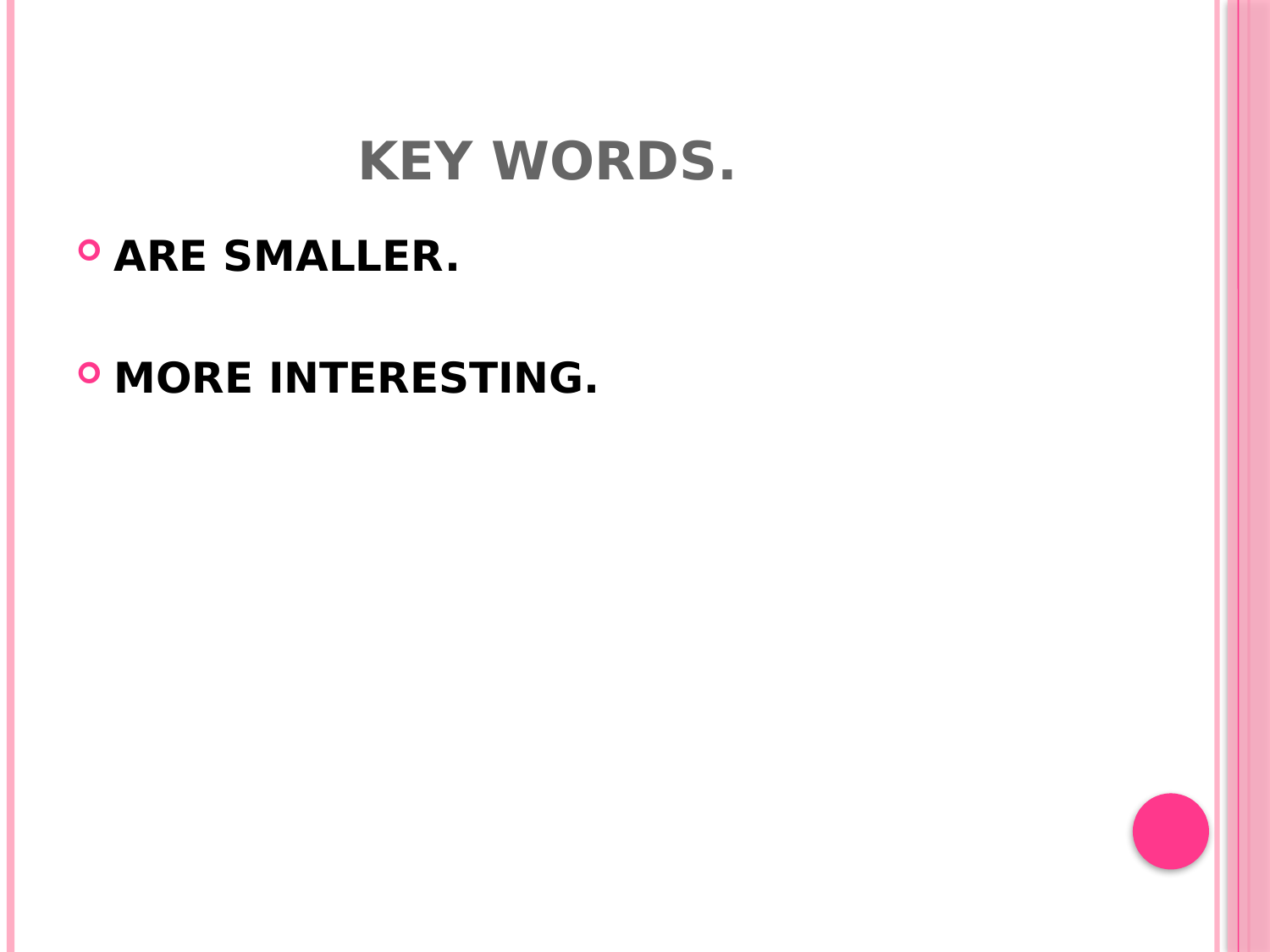

# KEY WORDS.
ARE SMALLER.

MORE INTERESTING.